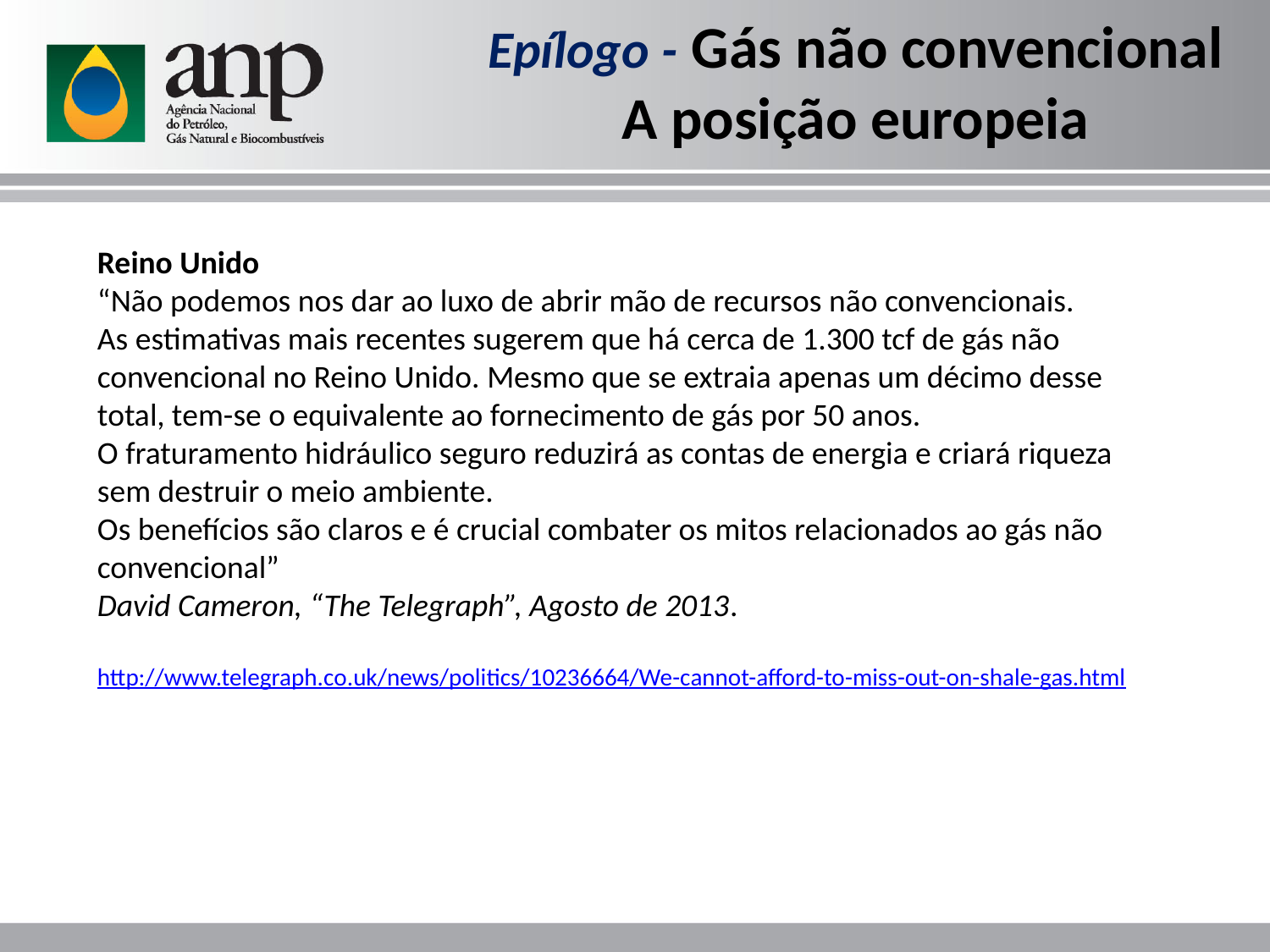

# Epílogo - Gás não convencional A posição europeia
Reino Unido
“Não podemos nos dar ao luxo de abrir mão de recursos não convencionais.
As estimativas mais recentes sugerem que há cerca de 1.300 tcf de gás não convencional no Reino Unido. Mesmo que se extraia apenas um décimo desse total, tem-se o equivalente ao fornecimento de gás por 50 anos.
O fraturamento hidráulico seguro reduzirá as contas de energia e criará riqueza sem destruir o meio ambiente.
Os benefícios são claros e é crucial combater os mitos relacionados ao gás não convencional”
David Cameron, “The Telegraph”, Agosto de 2013.

http://www.telegraph.co.uk/news/politics/10236664/We-cannot-afford-to-miss-out-on-shale-gas.html